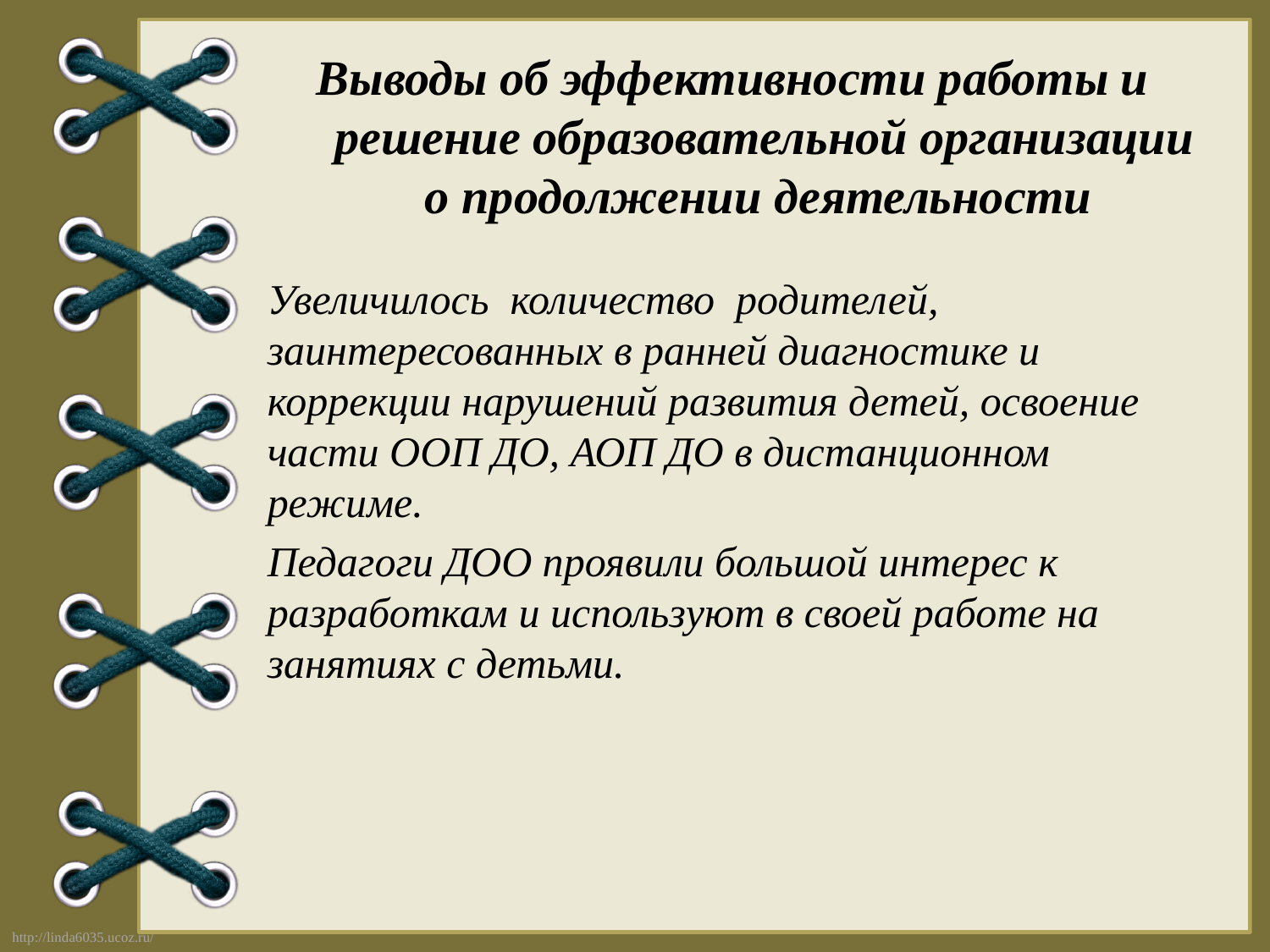

# Выводы об эффективности работы и решение образовательной организации о продолжении деятельности
Увеличилось  количество  родителей, заинтересованных в ранней диагностике и коррекции нарушений развития детей, освоение части ООП ДО, АОП ДО в дистанционном режиме.
Педагоги ДОО проявили большой интерес к разработкам и используют в своей работе на занятиях с детьми.